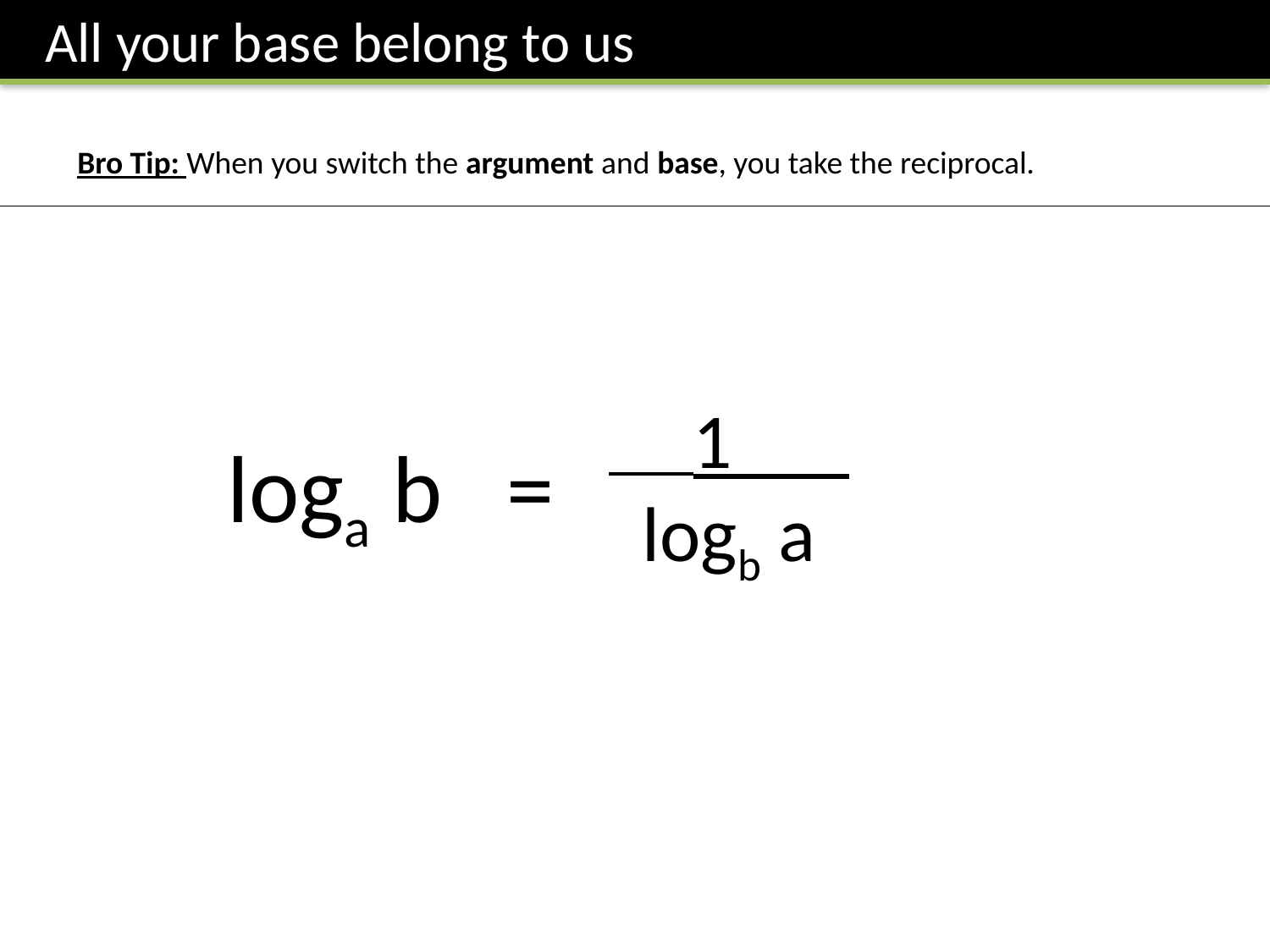

All your base belong to us
Bro Tip: When you switch the argument and base, you take the reciprocal.
___1___
logb a
loga b   =